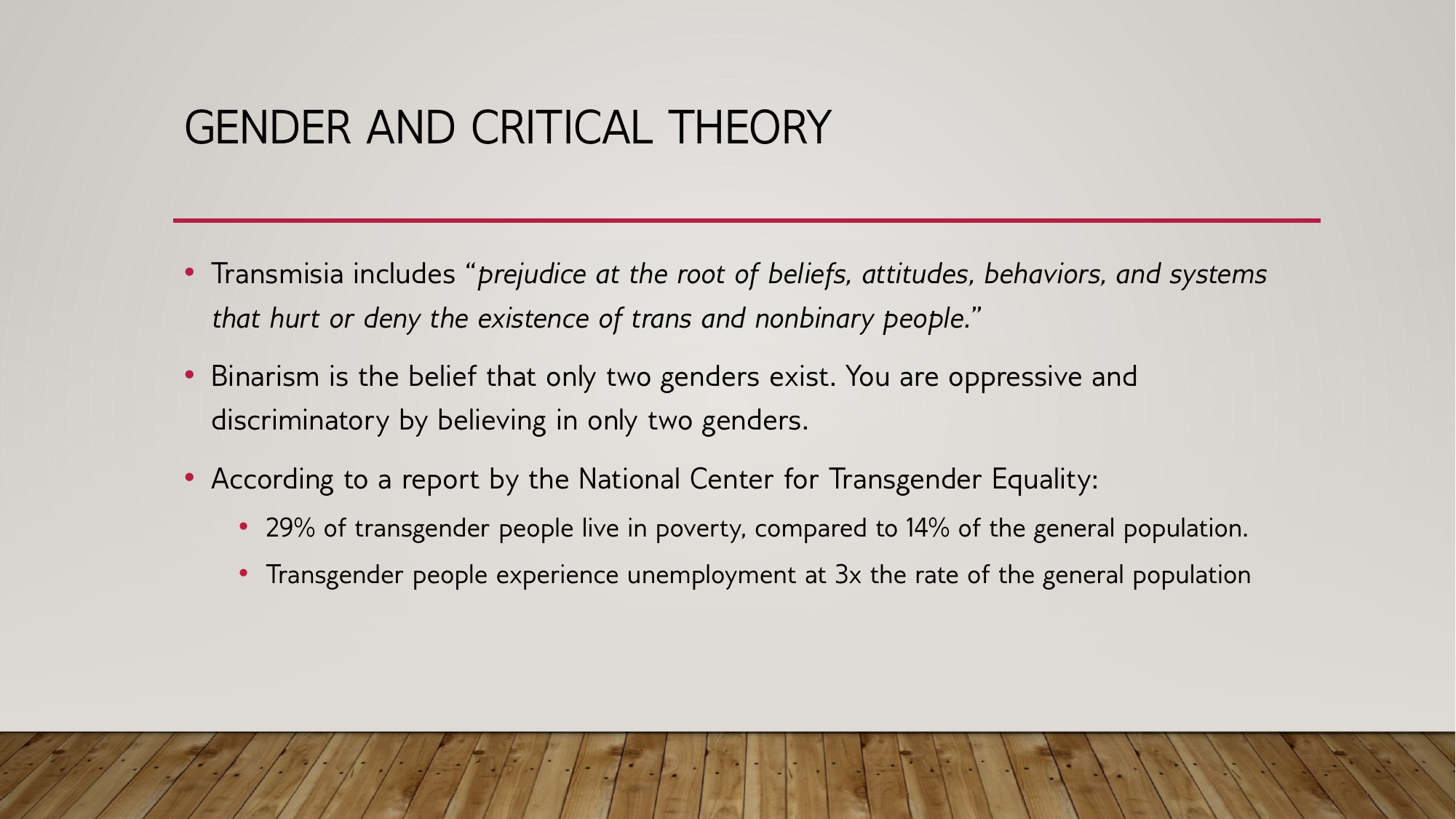

# Gender and critical Theory
Transmisia includes “prejudice at the root of beliefs, attitudes, behaviors, and systems that hurt or deny the existence of trans and nonbinary people.”
Binarism is the belief that only two genders exist. You are oppressive and discriminatory by believing in only two genders.
According to a report by the National Center for Transgender Equality:
29% of transgender people live in poverty, compared to 14% of the general population.
Transgender people experience unemployment at 3x the rate of the general population